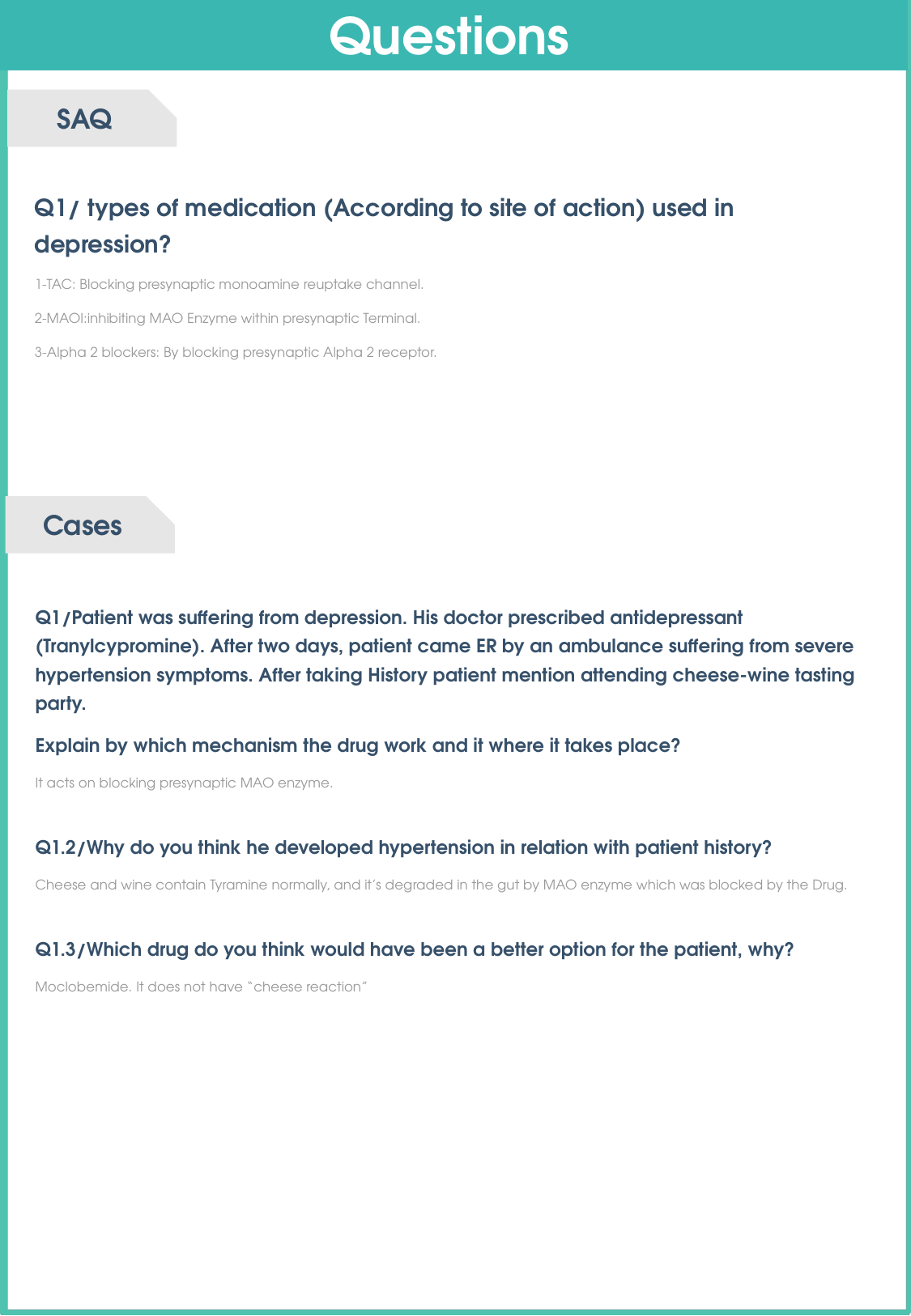

Questions

SAQ
Q1/ types of medication (According to site of action) used in depression?
1-TAC: Blocking presynaptic monoamine reuptake channel.
2-MAOI:inhibiting MAO Enzyme within presynaptic Terminal.
3-Alpha 2 blockers: By blocking presynaptic Alpha 2 receptor.

Cases
Q1/Patient was suffering from depression. His doctor prescribed antidepressant (Tranylcypromine). After two days, patient came ER by an ambulance suffering from severe hypertension symptoms. After taking History patient mention attending cheese-wine tasting party.
Explain by which mechanism the drug work and it where it takes place?
It acts on blocking presynaptic MAO enzyme.

Q1.2/Why do you think he developed hypertension in relation with patient history?
Cheese and wine contain Tyramine normally, and it’s degraded in the gut by MAO enzyme which was blocked by the Drug.

Q1.3/Which drug do you think would have been a better option for the patient, why?
Moclobemide. It does not have “cheese reaction”